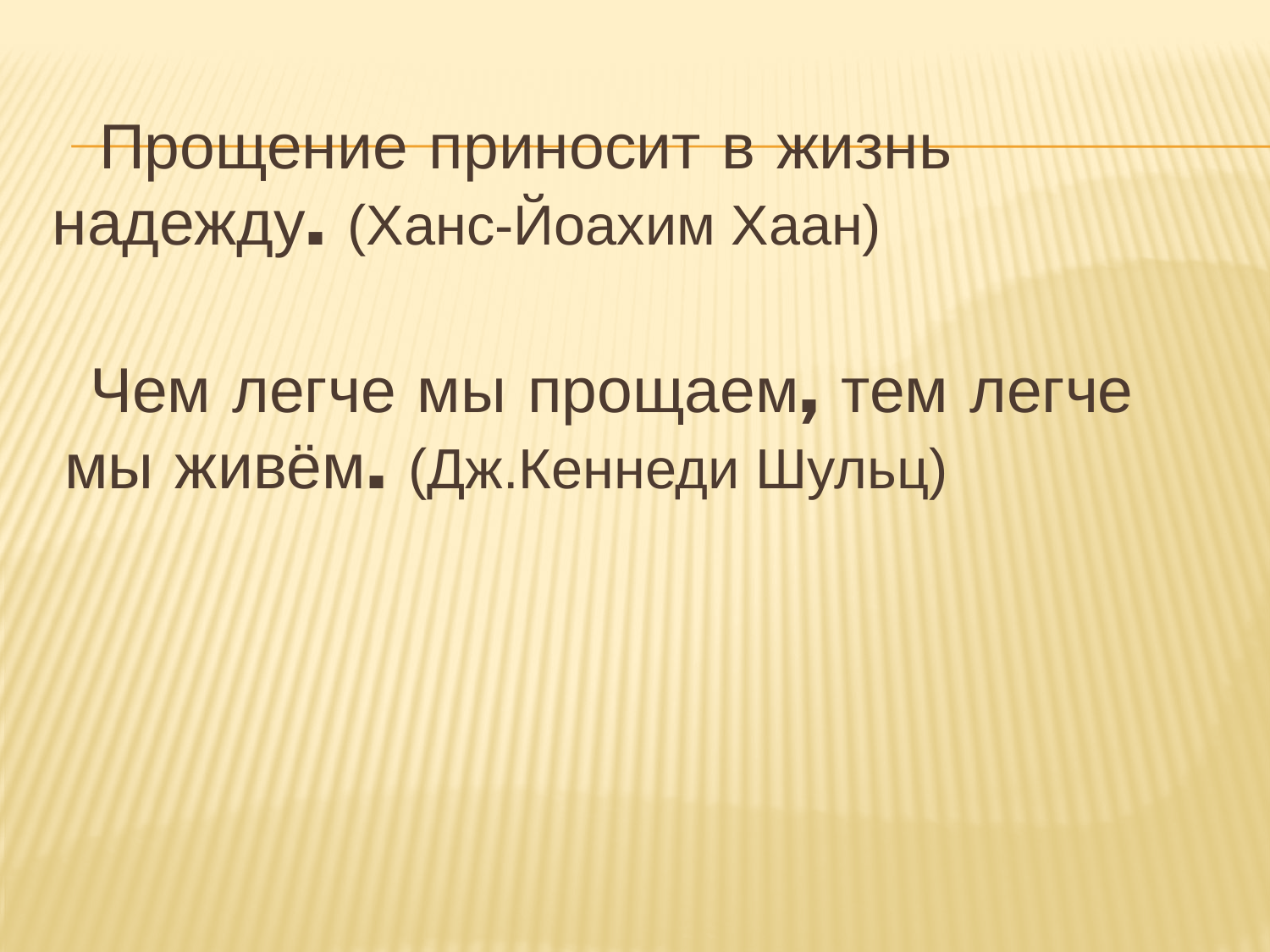

#
   Прощение приносит в жизнь надежду. (Ханс-Йоахим Хаан)

  Чем легче мы прощаем, тем легче мы живём. (Дж.Кеннеди Шульц)